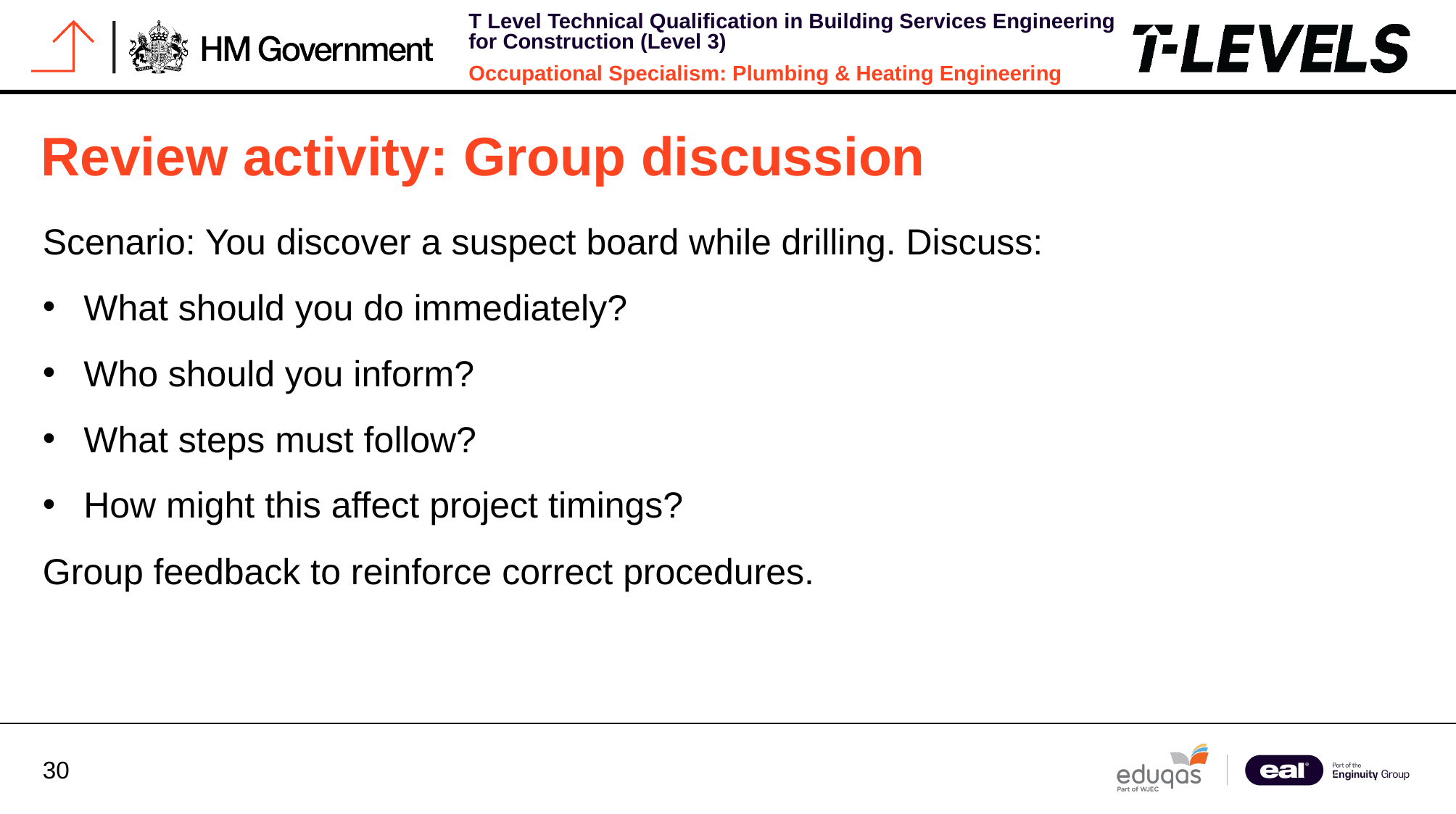

# Review activity: Group discussion
Scenario: You discover a suspect board while drilling. Discuss:
What should you do immediately?
Who should you inform?
What steps must follow?
How might this affect project timings?
Group feedback to reinforce correct procedures.